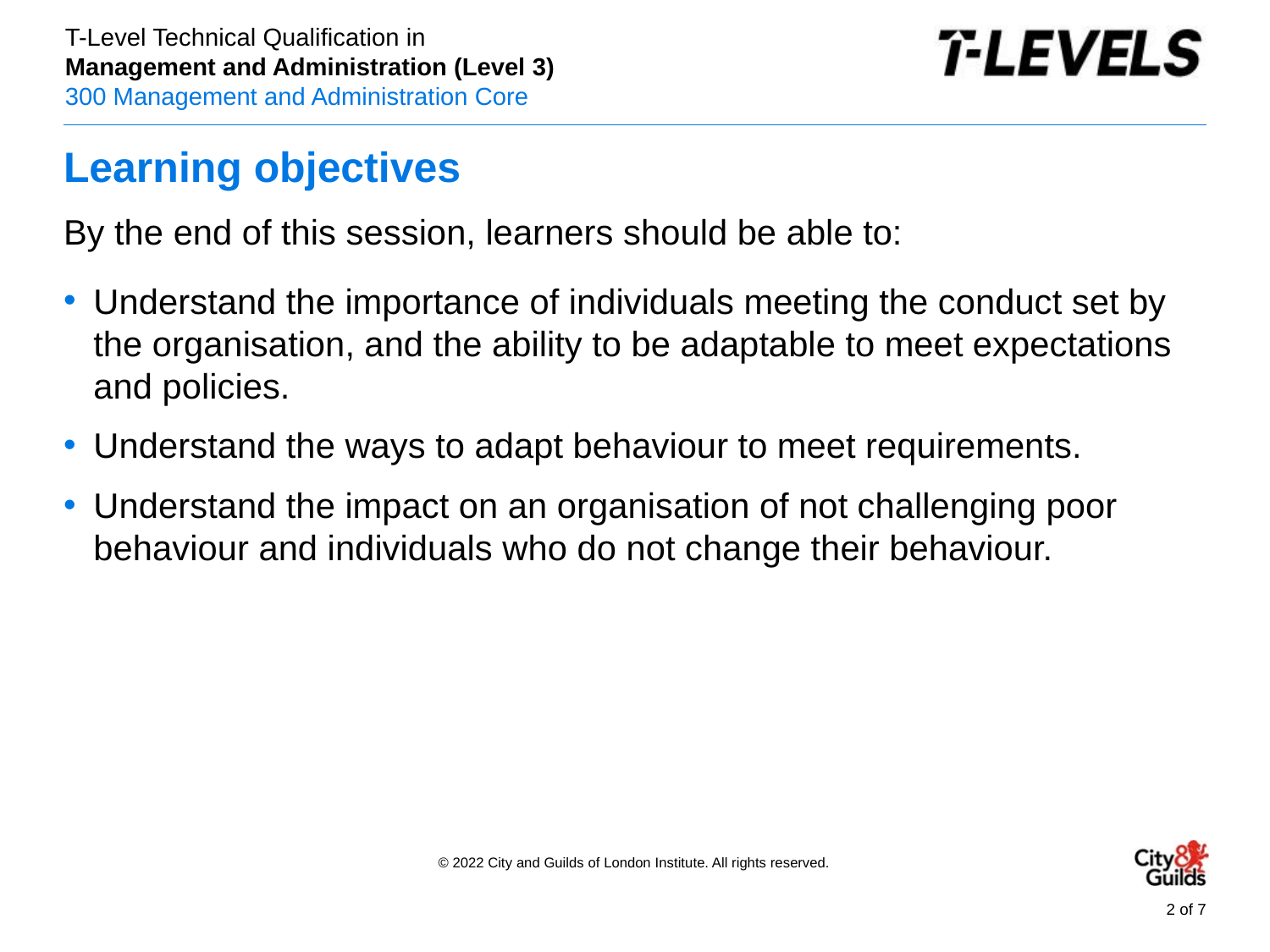

# Learning objectives
By the end of this session, learners should be able to:
Understand the importance of individuals meeting the conduct set by the organisation, and the ability to be adaptable to meet expectations and policies.
Understand the ways to adapt behaviour to meet requirements.
Understand the impact on an organisation of not challenging poor behaviour and individuals who do not change their behaviour.